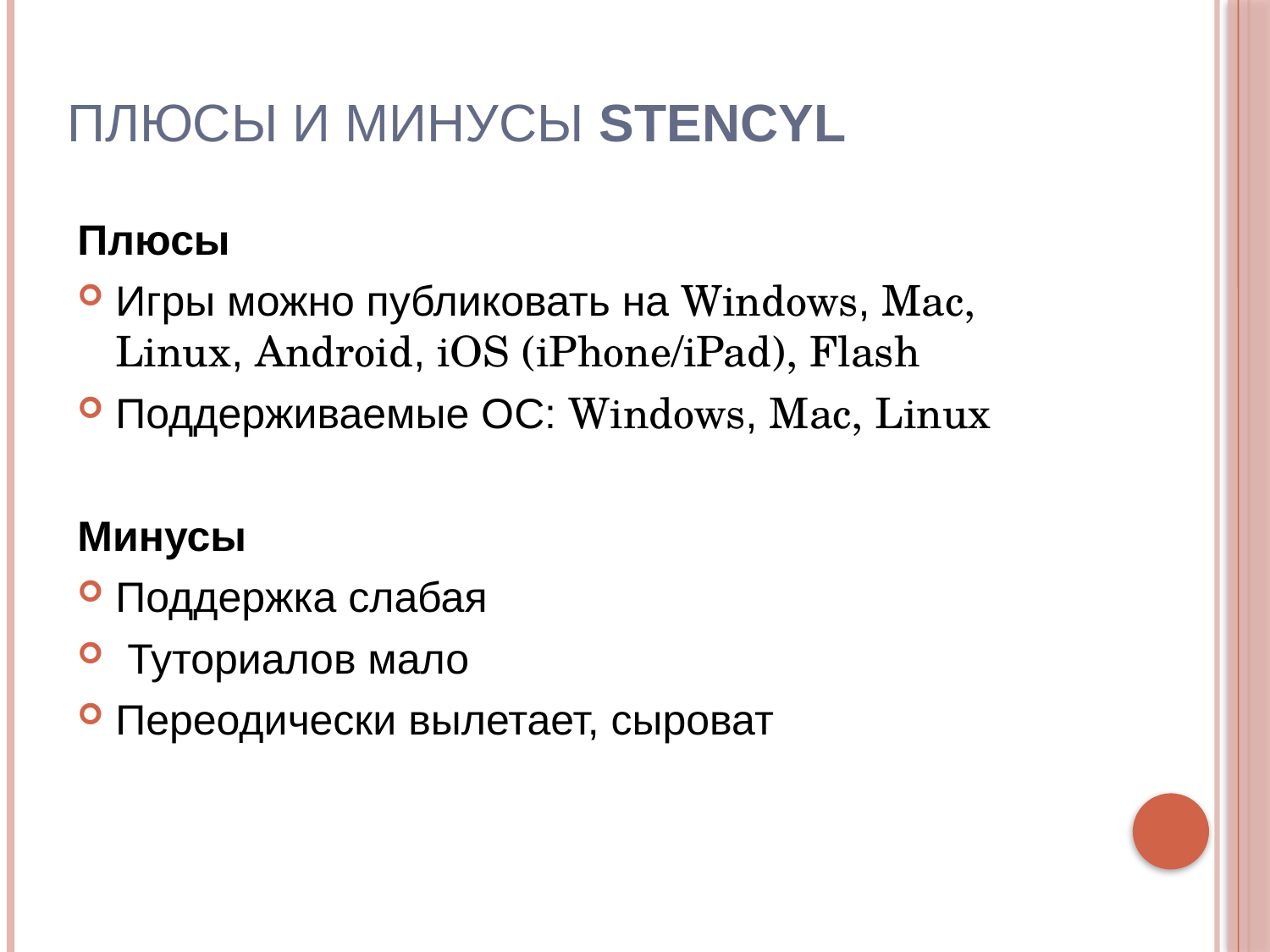

# Плюсы и минусы Stencyl
Плюсы
Игры можно публиковать на Windows, Mac, Linux, Android, iOS (iPhone/iPad), Flash
Поддерживаемые ОС: Windows, Mac, Linux

Минусы
Поддержка слабая
 Туториалов мало
Переодически вылетает, сыроват